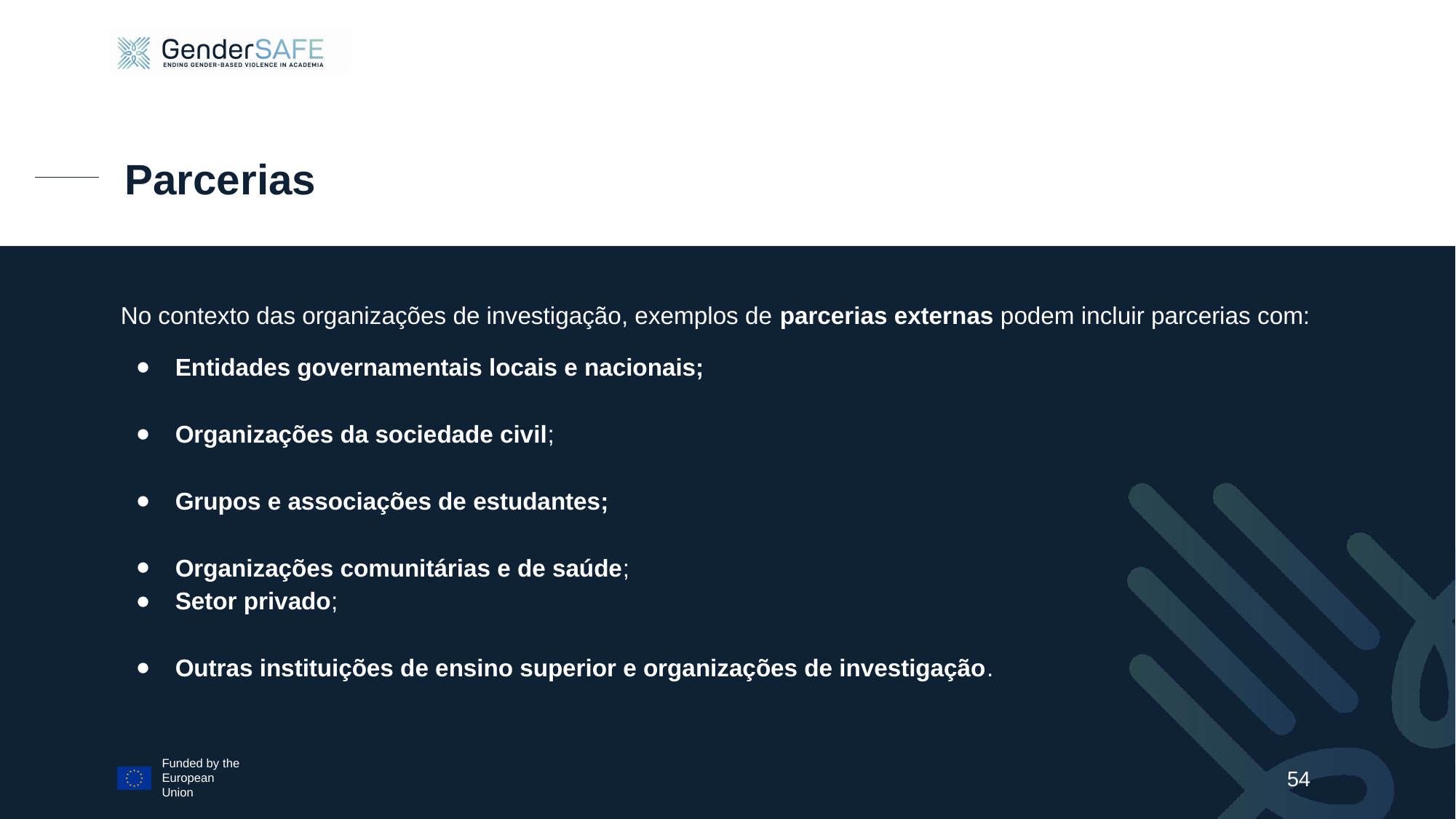

# Parcerias
No contexto das organizações de investigação, exemplos de parcerias externas podem incluir parcerias com:
Entidades governamentais locais e nacionais;
Organizações da sociedade civil;
Grupos e associações de estudantes;
Organizações comunitárias e de saúde;
Setor privado;
Outras instituições de ensino superior e organizações de investigação.